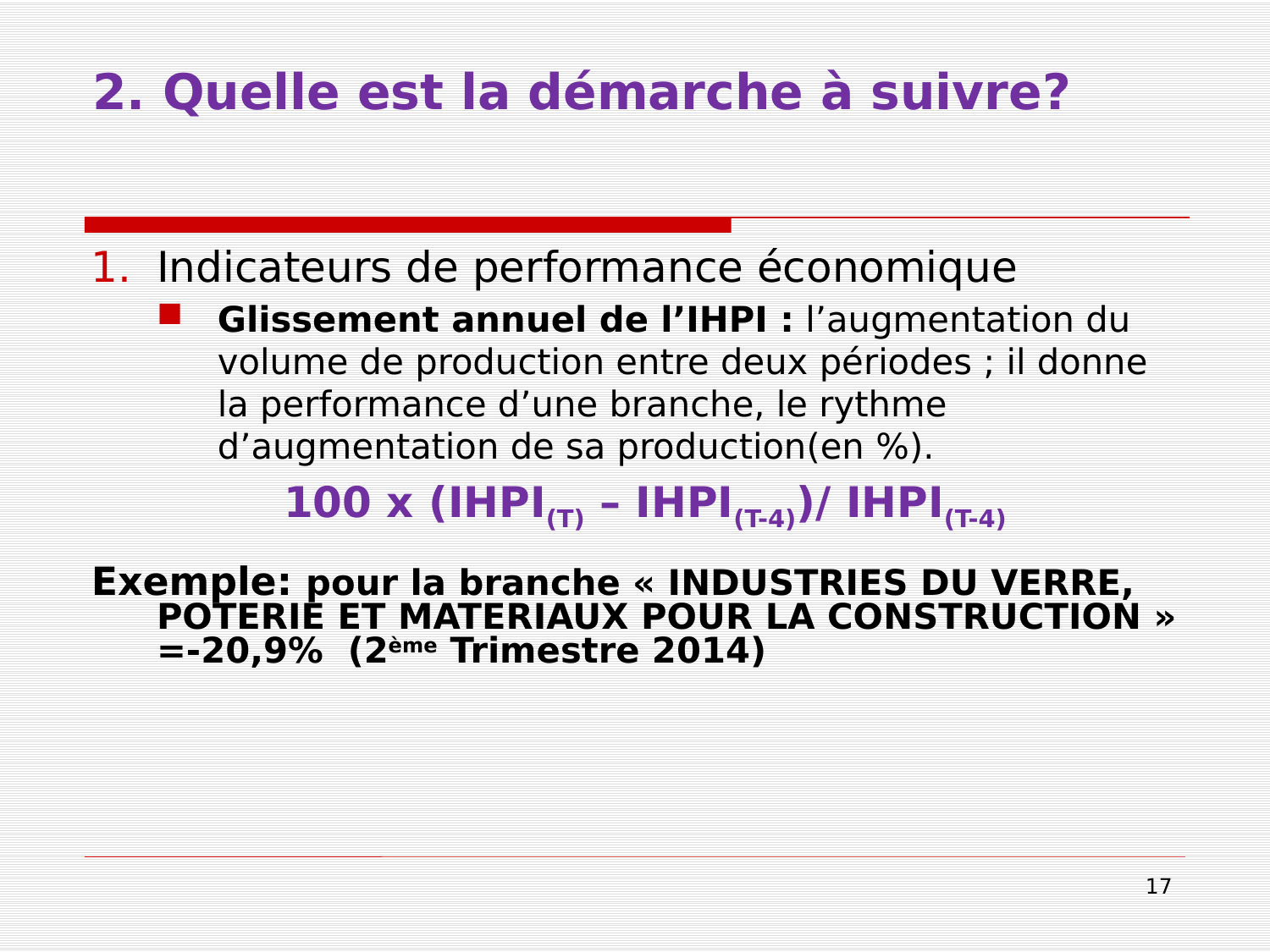

# 2. Quelle est la démarche à suivre?
Indicateurs de performance économique
Glissement annuel de l’IHPI : l’augmentation du volume de production entre deux périodes ; il donne la performance d’une branche, le rythme d’augmentation de sa production(en %).
		100 x (IHPI(T) – IHPI(T-4))/ IHPI(T-4)

Exemple: pour la branche « INDUSTRIES DU VERRE, POTERIE ET MATERIAUX POUR LA CONSTRUCTION » =-20,9%  (2ème Trimestre 2014)

17